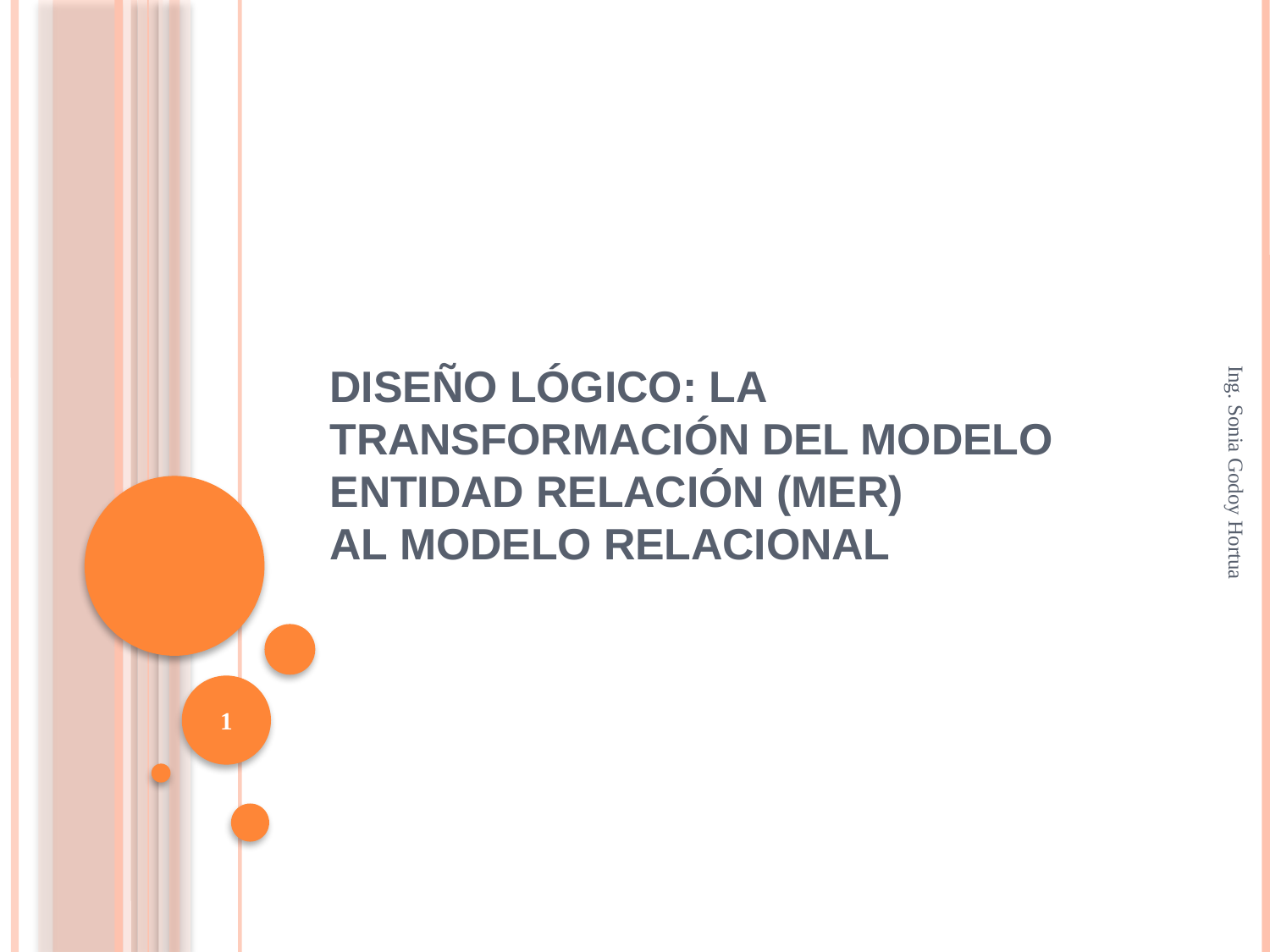

# Diseño lógico: la transformación del modelo Entidad Relación (MER) al modelo relacional
Ing. Sonia Godoy Hortua
1